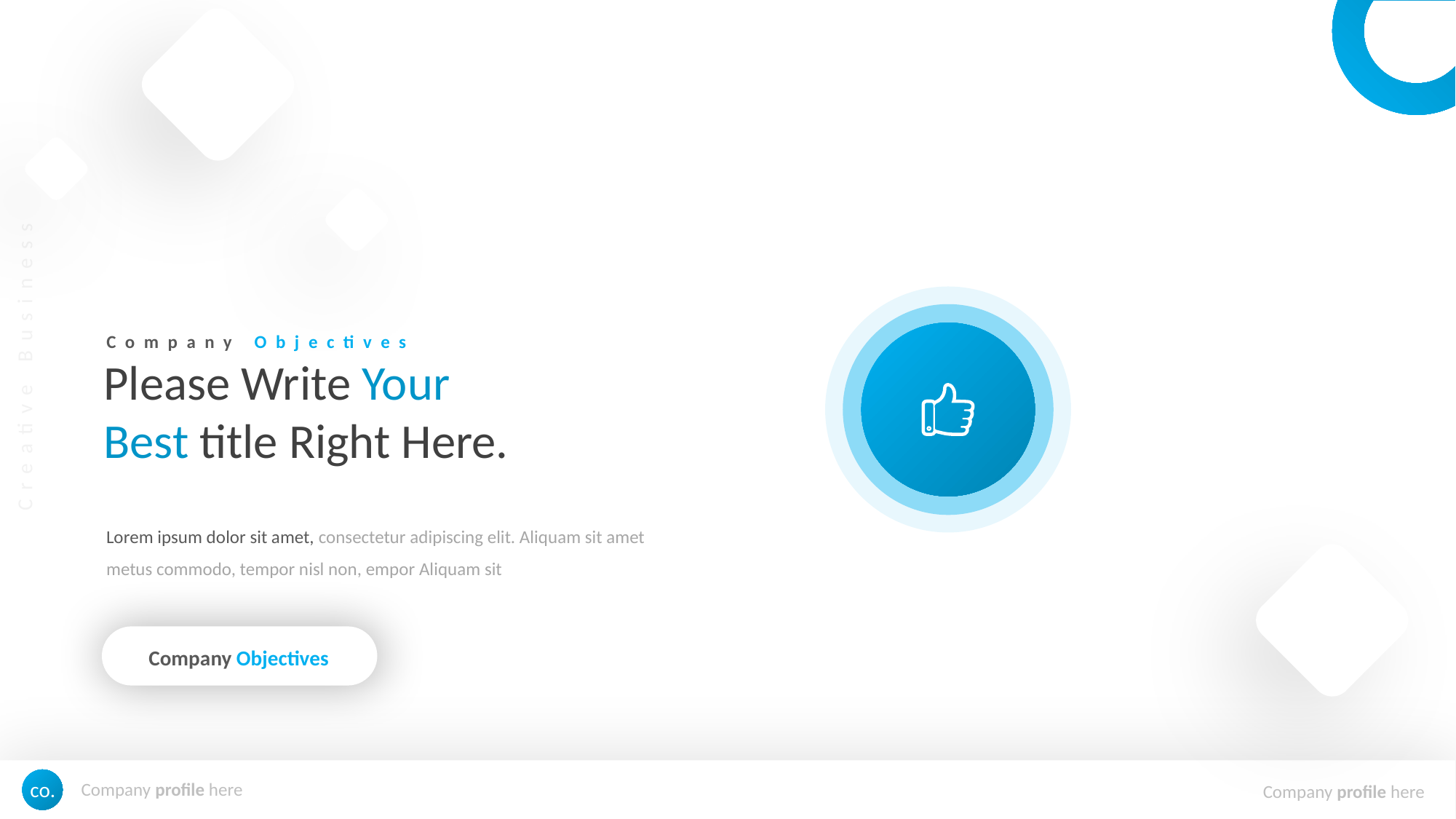

Company Objectives
Please Write Your
Best title Right Here.

Lorem ipsum dolor sit amet, consectetur adipiscing elit. Aliquam sit amet metus commodo, tempor nisl non, empor Aliquam sit

Company Objectives